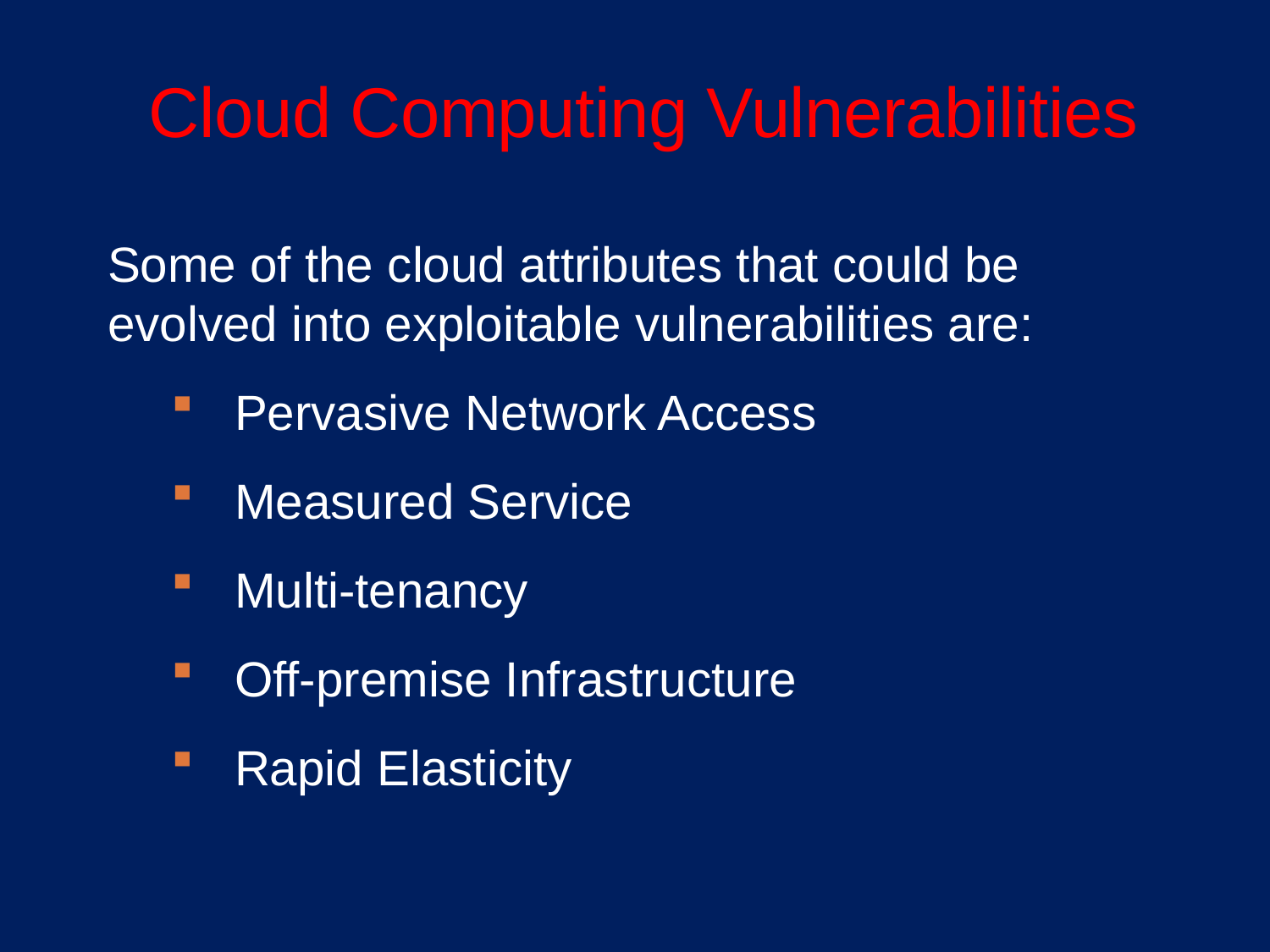

# Cloud Computing Vulnerabilities
Some of the cloud attributes that could be
evolved into exploitable vulnerabilities are:
Pervasive Network Access
Measured Service
Multi-tenancy
Off-premise Infrastructure
Rapid Elasticity